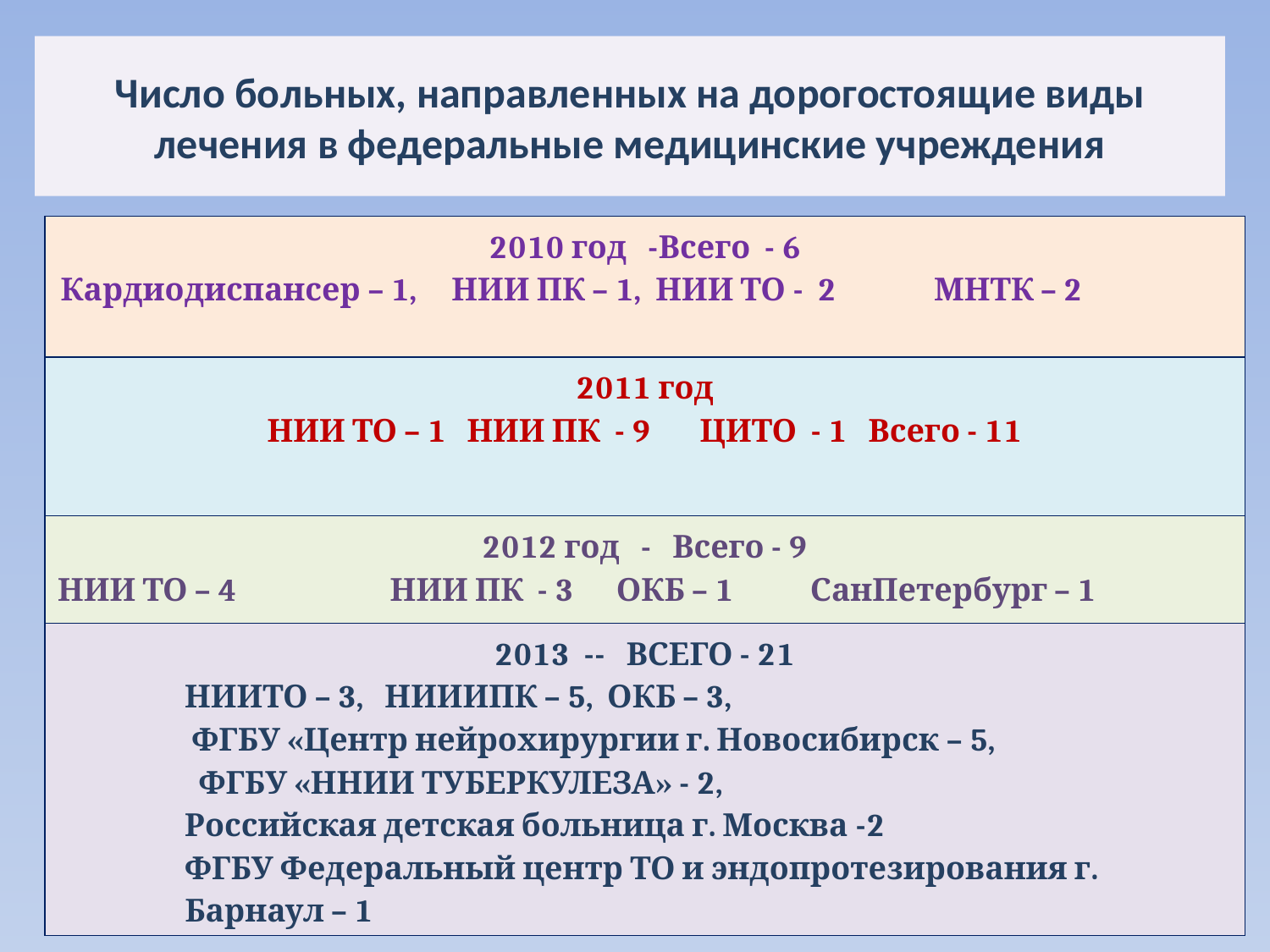

# Число больных, направленных на дорогостоящие виды лечения в федеральные медицинские учреждения
| 2010 год -Всего - 6 Кардиодиспансер – 1, НИИ ПК – 1, НИИ ТО - 2 МНТК – 2 |
| --- |
| 2011 год НИИ ТО – 1 НИИ ПК - 9 ЦИТО - 1 Всего - 11 |
| 2012 год - Всего - 9 НИИ ТО – 4 НИИ ПК - 3 ОКБ – 1 СанПетербург – 1 |
| 2013 -- ВСЕГО - 21 НИИТО – 3, НИИИПК – 5, ОКБ – 3, ФГБУ «Центр нейрохирургии г. Новосибирск – 5, ФГБУ «ННИИ ТУБЕРКУЛЕЗА» - 2, Российская детская больница г. Москва -2 ФГБУ Федеральный центр ТО и эндопротезирования г. Барнаул – 1 |